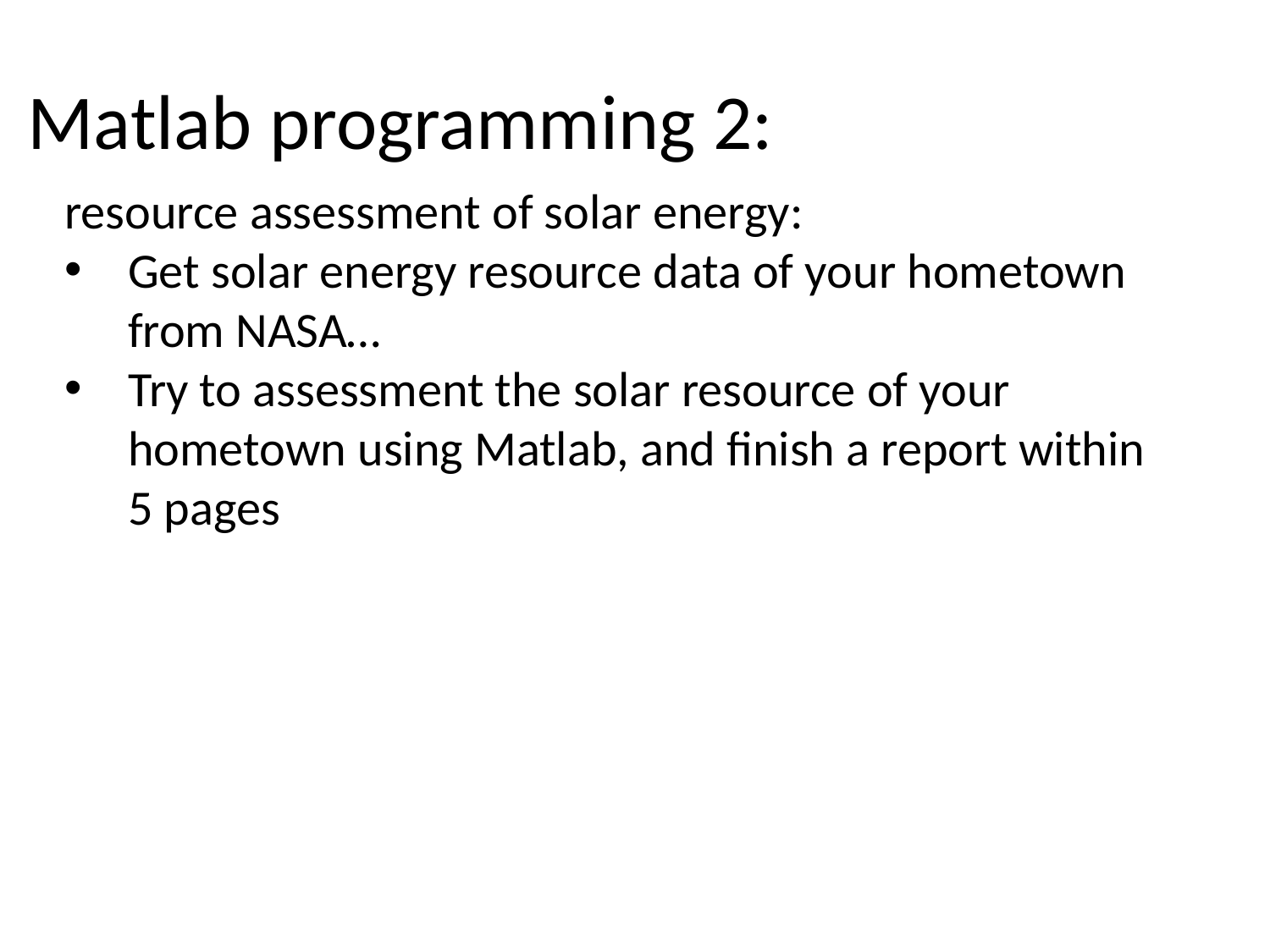

# Matlab programming 2:
resource assessment of solar energy:
Get solar energy resource data of your hometown from NASA…
Try to assessment the solar resource of your hometown using Matlab, and finish a report within 5 pages